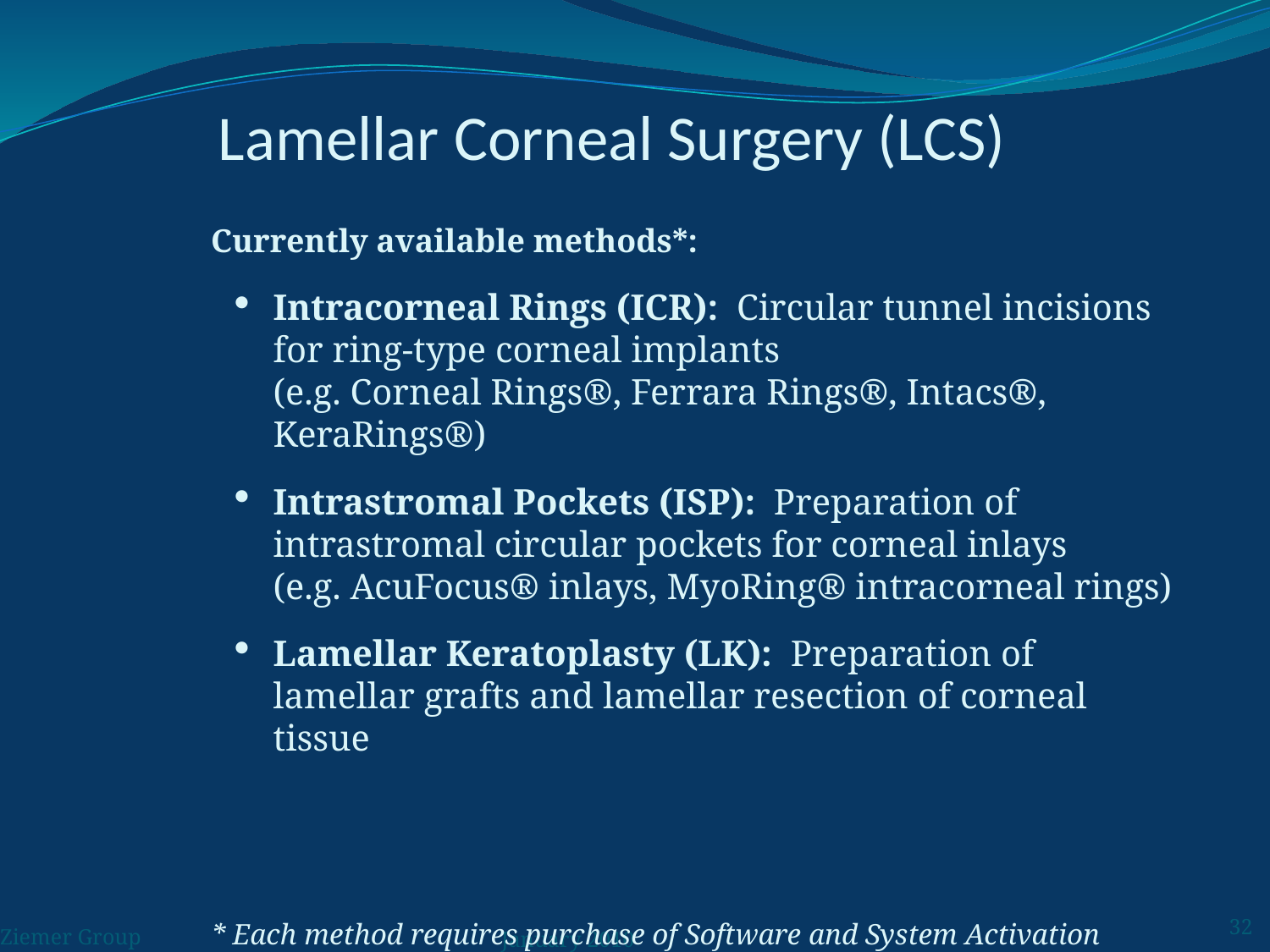

# Lamellar Corneal Surgery (LCS)
Currently available methods*:
Intracorneal Rings (ICR):  Circular tunnel incisions for ring-type corneal implants
(e.g. Corneal Rings®, Ferrara Rings®, Intacs®, KeraRings®)
Intrastromal Pockets (ISP):  Preparation of intrastromal circular pockets for corneal inlays
(e.g. AcuFocus® inlays, MyoRing® intracorneal rings)
Lamellar Keratoplasty (LK):  Preparation of lamellar grafts and lamellar resection of corneal tissue
* Each method requires purchase of Software and System Activation
January 2010
Ziemer Group
32